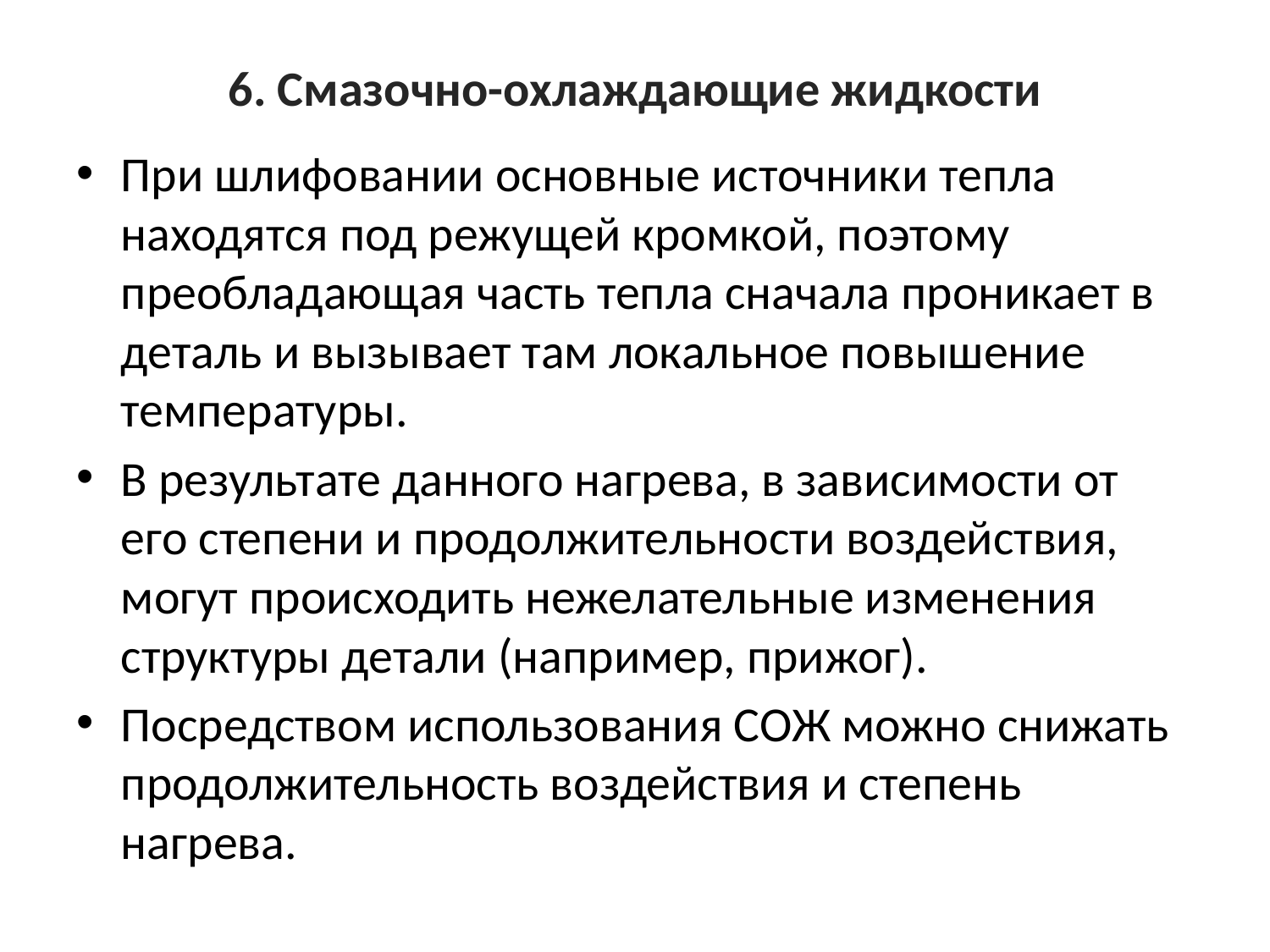

# 6. Смазочно-охлаждающие жидкости
При шлифовании основные источники тепла находятся под режущей кромкой, поэтому преобладающая часть тепла сначала проникает в деталь и вызывает там локальное повышение температуры.
В результате данного нагрева, в зависимости от его степени и продолжительности воздействия, могут происходить нежелательные изменения структуры детали (например, прижог).
Посредством использования СОЖ можно снижать продолжительность воздействия и степень нагрева.